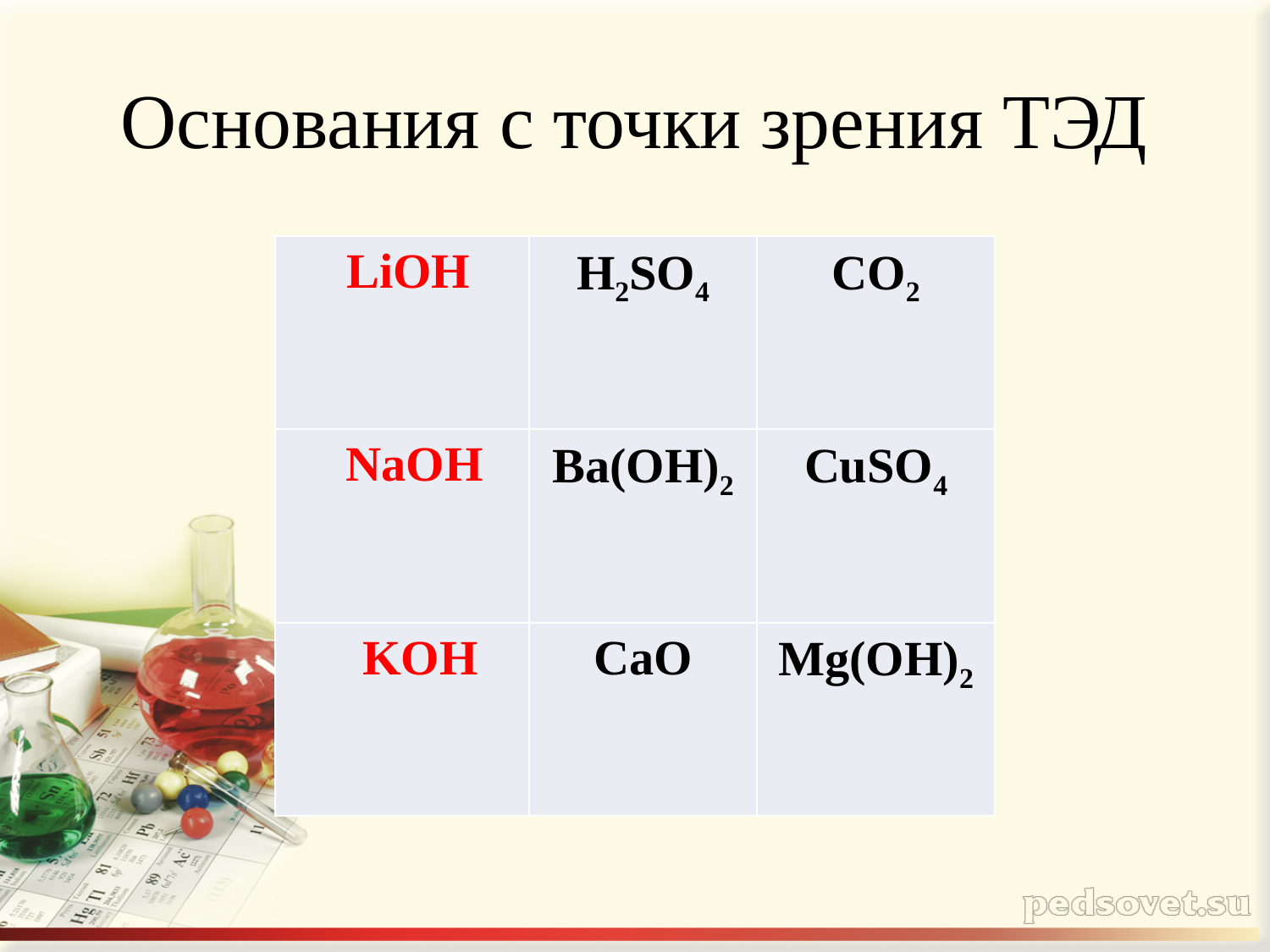

# Основания с точки зрения ТЭД
| LiOH | H2SO4 | CO2 |
| --- | --- | --- |
| NaOH | Вa(OH)2 | CuSO4 |
| KOH | СaO | Mg(OH)2 |